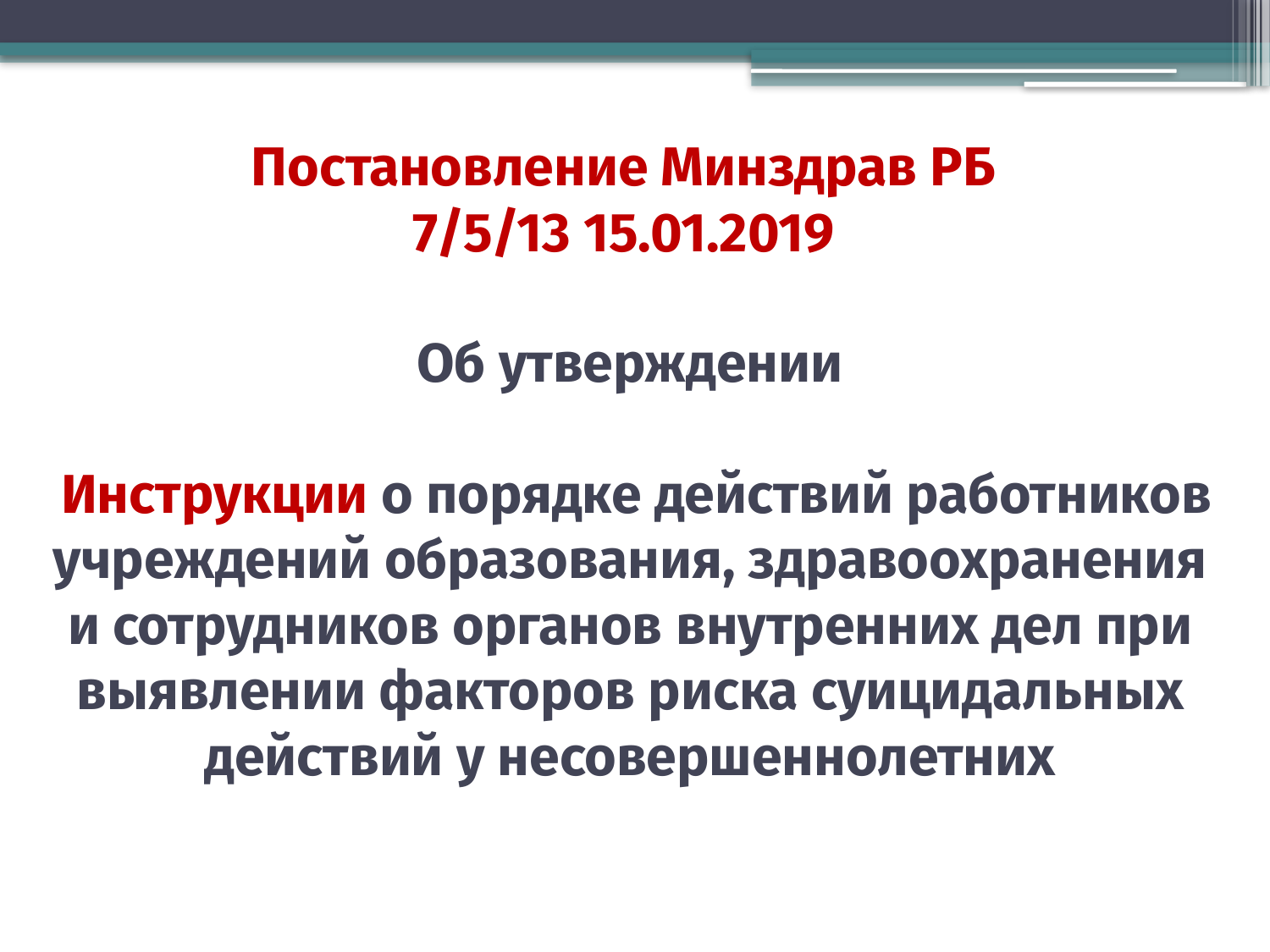

# Постановление Минздрав РБ 7/5/13 15.01.2019 Об утверждении Инструкции о порядке действий работников учреждений образования, здравоохранения и сотрудников органов внутренних дел при выявлении факторов риска суицидальных действий у несовершеннолетних